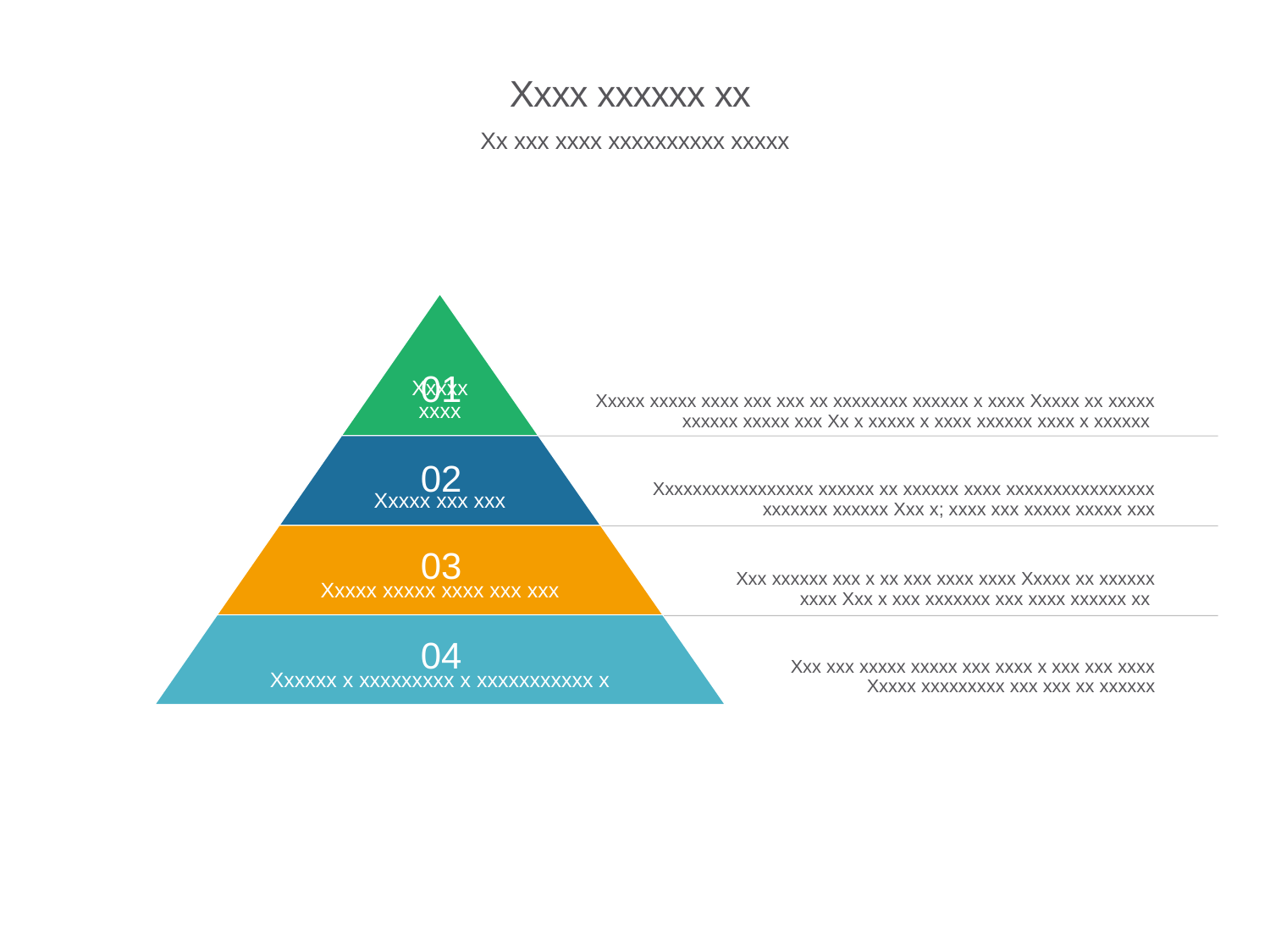

# Xxxx xxxxxx xx
Xx xxx xxxx xxxxxxxxxx xxxxx
Xxxxx xxxx
Xxxxx xxx xxx
Xxxxx xxxxx xxxx xxx xxx
Xxxxxx x xxxxxxxxx x xxxxxxxxxxx x
01
Xxxxx xxxxx xxxx xxx xxx xx xxxxxxxx xxxxxx x xxxx Xxxxx xx xxxxx xxxxxx xxxxx xxx Xx x xxxxx x xxxx xxxxxx xxxx x xxxxxx
02
Xxxxxxxxxxxxxxxxx xxxxxx xx xxxxxx xxxx xxxxxxxxxxxxxxxx xxxxxxx xxxxxx Xxx x; xxxx xxx xxxxx xxxxx xxx
03
Xxx xxxxxx xxx x xx xxx xxxx xxxx Xxxxx xx xxxxxx xxxx Xxx x xxx xxxxxxx xxx xxxx xxxxxx xx
04
Xxx xxx xxxxx xxxxx xxx xxxx x xxx xxx xxxx Xxxxx xxxxxxxxx xxx xxx xx xxxxxx